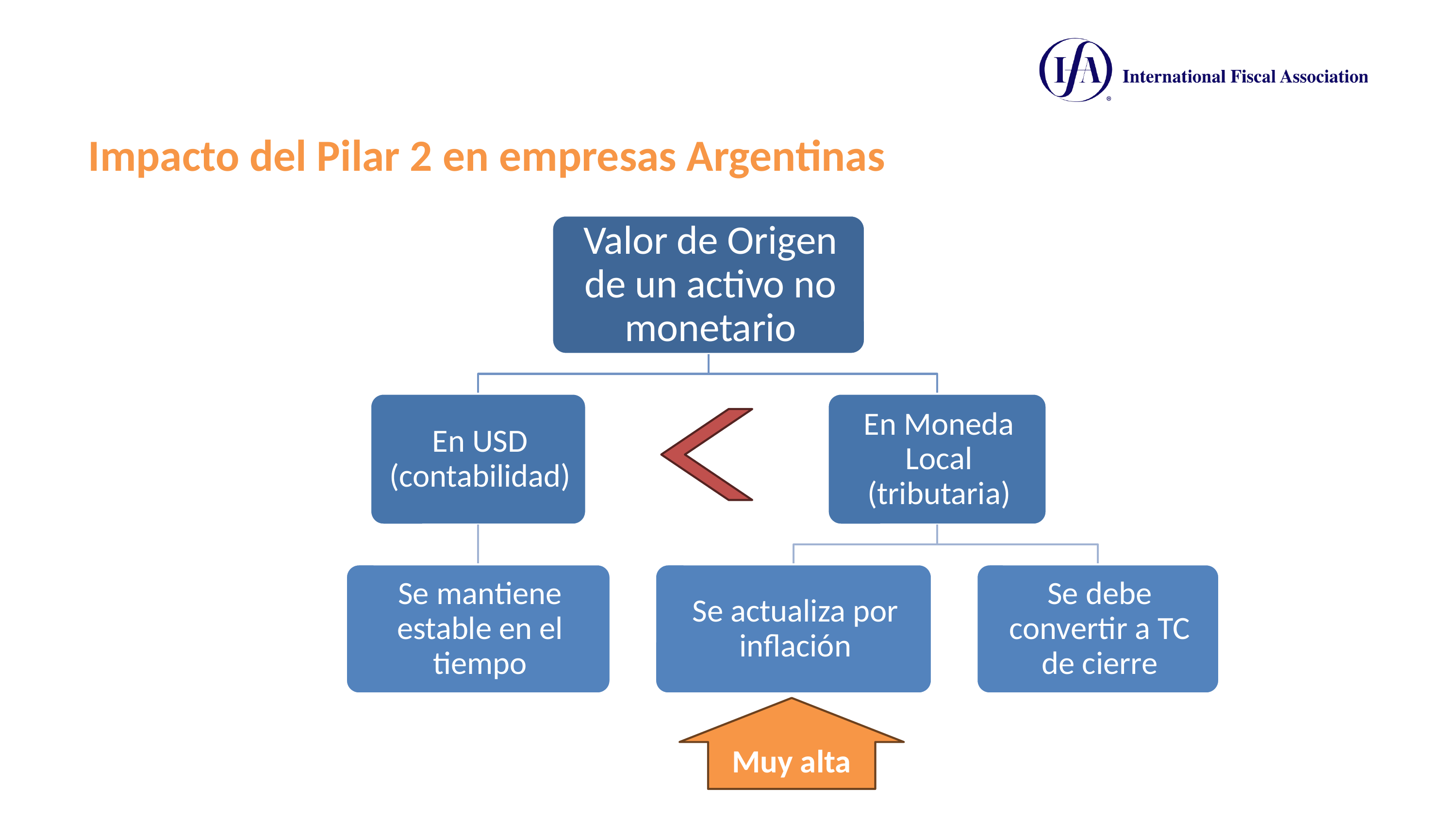

Impacto del Pilar 2 en empresas Argentinas
Valor de Origen de un activo no monetario
En USD (contabilidad)
Se mantiene estable en el tiempo
En Moneda Local (tributaria)
Se actualiza por inflación
Se debe convertir a TC de cierre

Muy alta